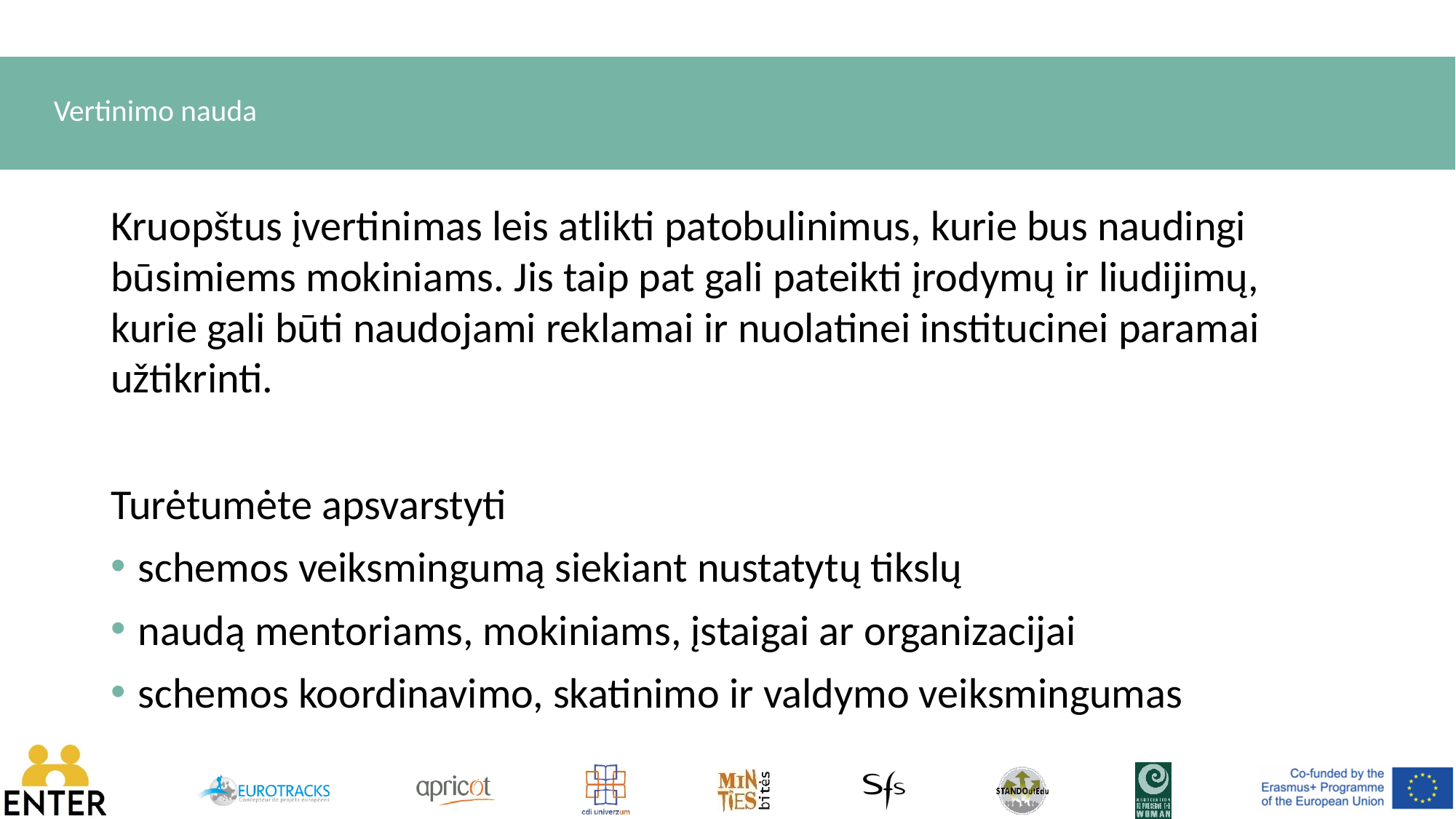

# Vertinimo nauda
Kruopštus įvertinimas leis atlikti patobulinimus, kurie bus naudingi būsimiems mokiniams. Jis taip pat gali pateikti įrodymų ir liudijimų, kurie gali būti naudojami reklamai ir nuolatinei institucinei paramai užtikrinti.

Turėtumėte apsvarstyti
schemos veiksmingumą siekiant nustatytų tikslų
naudą mentoriams, mokiniams, įstaigai ar organizacijai
schemos koordinavimo, skatinimo ir valdymo veiksmingumas